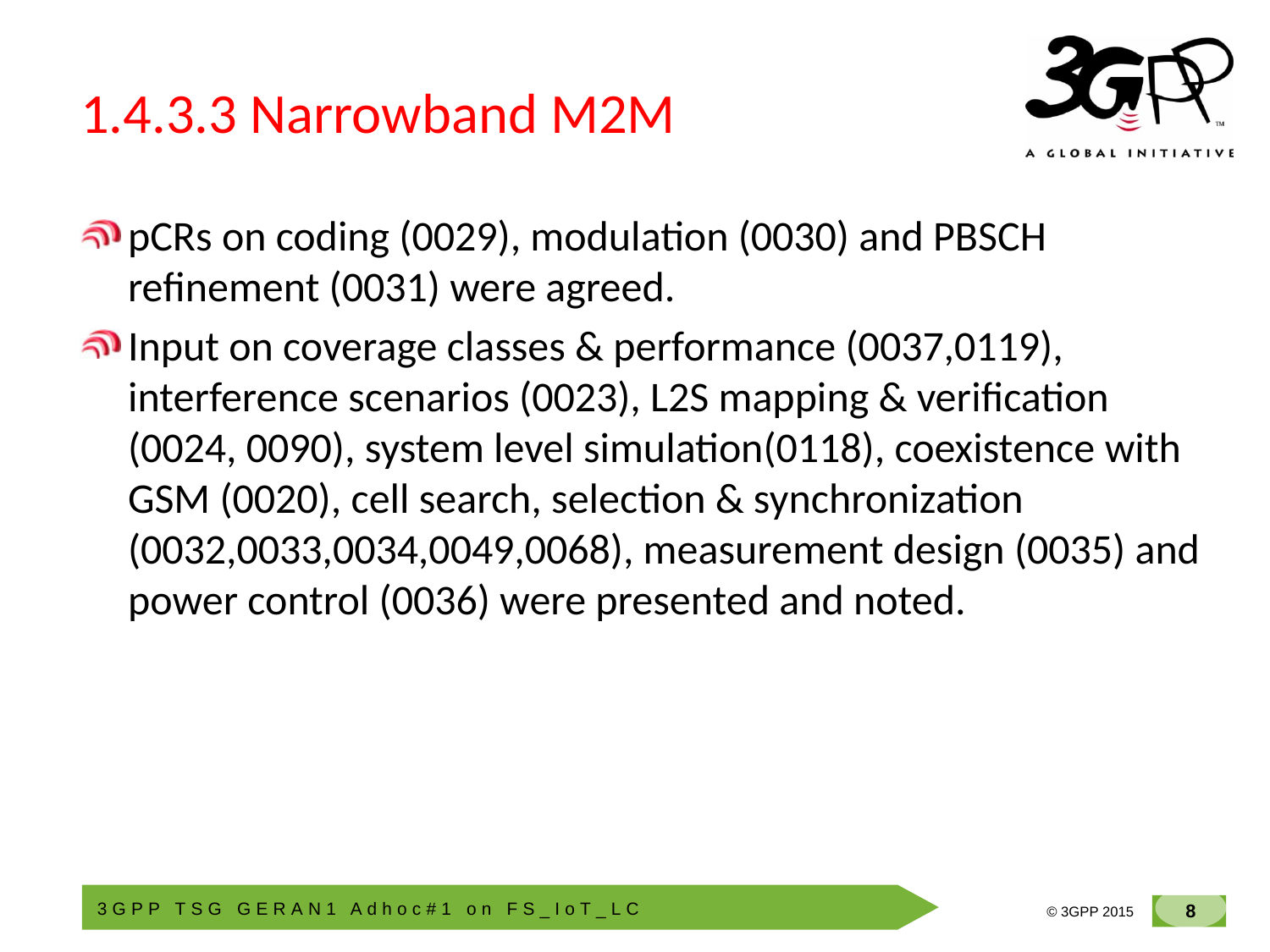

# 1.4.3.3 Narrowband M2M
pCRs on coding (0029), modulation (0030) and PBSCH refinement (0031) were agreed.
Input on coverage classes & performance (0037,0119), interference scenarios (0023), L2S mapping & verification (0024, 0090), system level simulation(0118), coexistence with GSM (0020), cell search, selection & synchronization (0032,0033,0034,0049,0068), measurement design (0035) and power control (0036) were presented and noted.